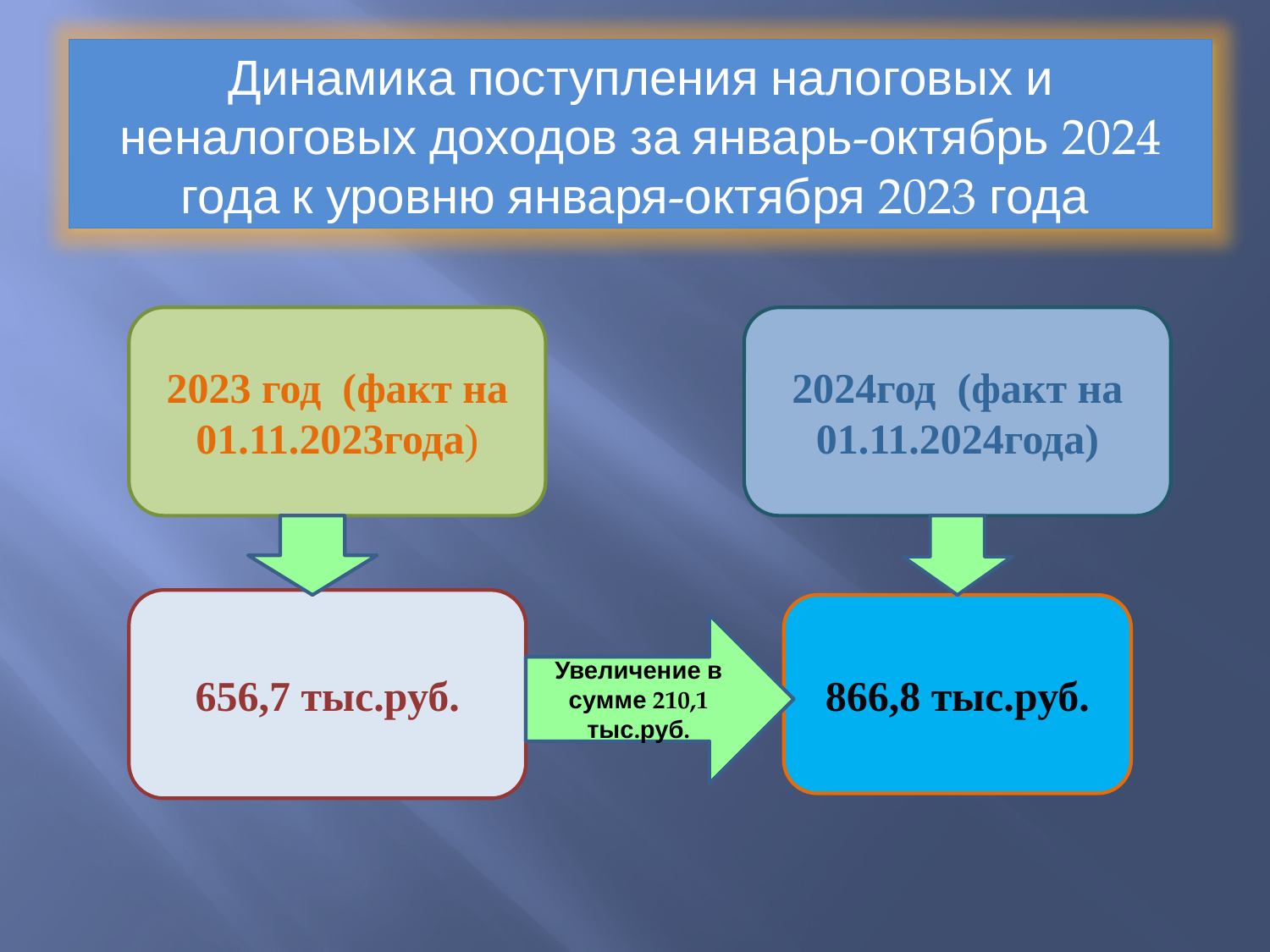

Динамика поступления налоговых и неналоговых доходов за январь-октябрь 2024 года к уровню января-октября 2023 года
2023 год  (факт на 01.11.2023года)
2024год  (факт на 01.11.2024года)

656,7 тыс.руб.
866,8 тыс.руб.
Увеличение в сумме 210,1 тыс.руб.